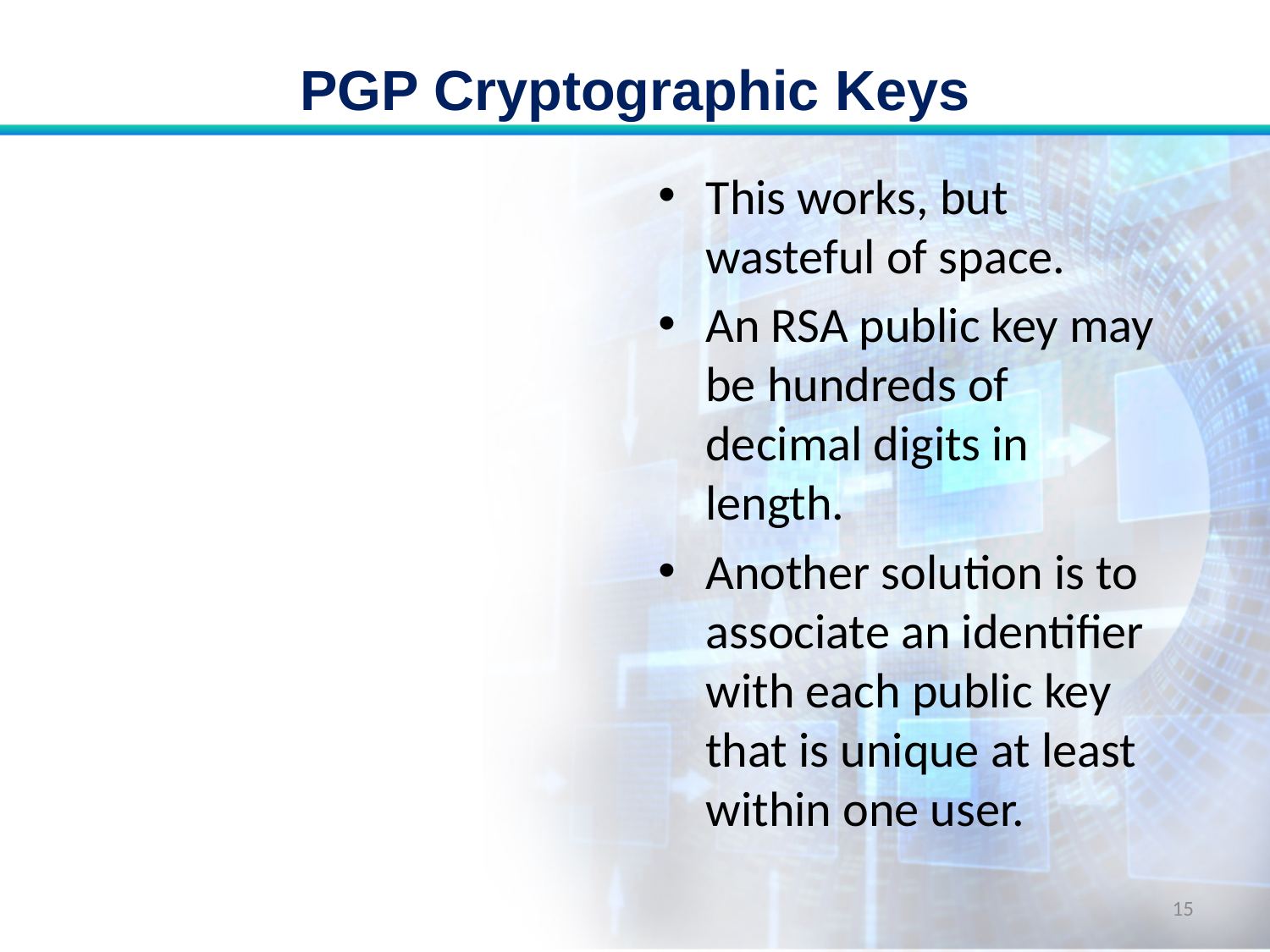

# PGP Cryptographic Keys
This works, but wasteful of space.
An RSA public key may be hundreds of decimal digits in length.
Another solution is to associate an identifier with each public key that is unique at least within one user.
15